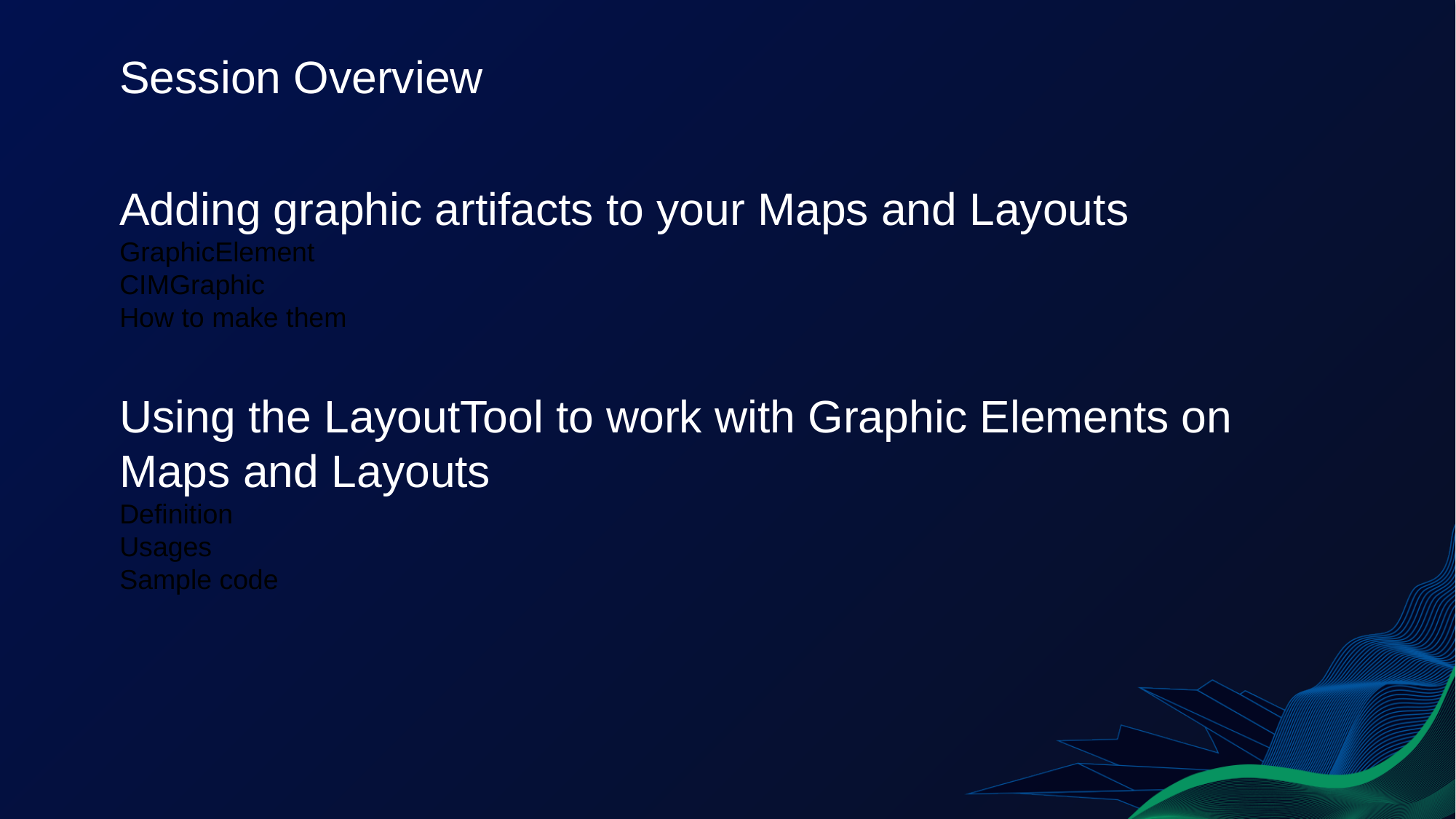

Session Overview

Adding graphic artifacts to your Maps and Layouts
GraphicElement
CIMGraphic
How to make them

Using the LayoutTool to work with Graphic Elements on Maps and Layouts
Definition
Usages
Sample code